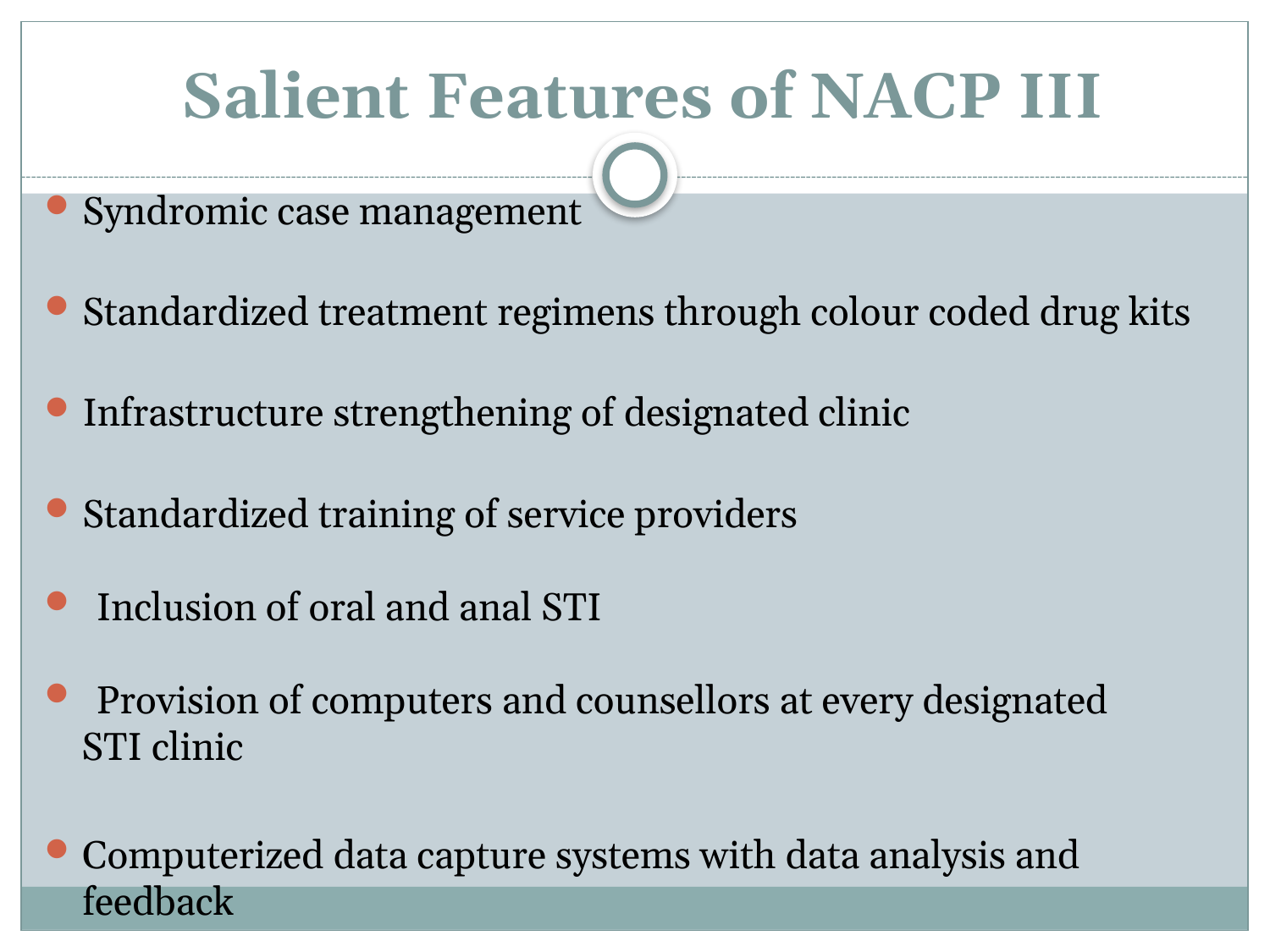

# Salient Features of NACP III
Syndromic case management

Standardized treatment regimens through colour coded drug kits

Infrastructure strengthening of designated clinic

Standardized training of service providers

  Inclusion of oral and anal STI

  Provision of computers and counsellors at every designated
    STI clinic

Computerized data capture systems with data analysis and feedback